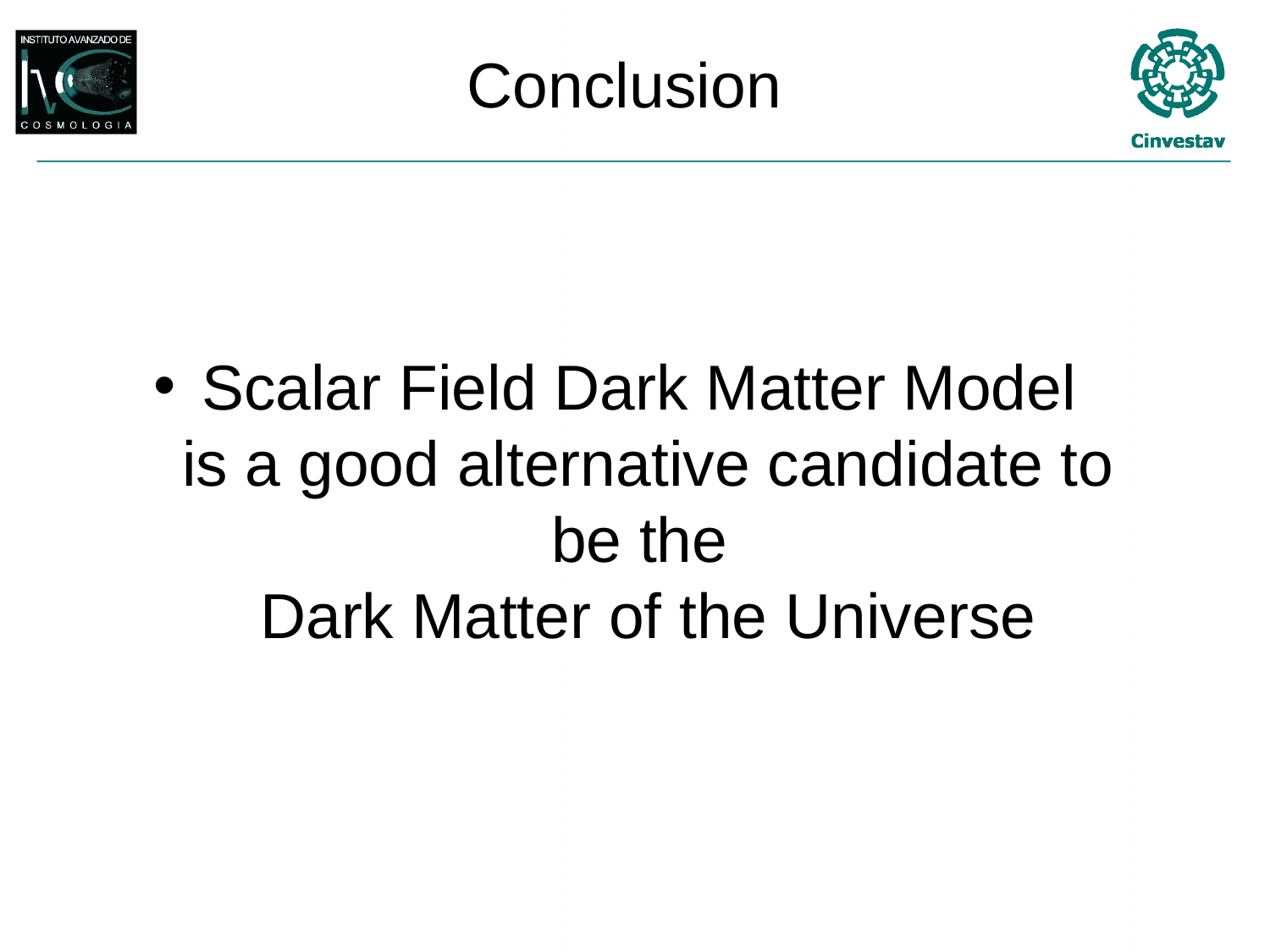

# Conclusion
Scalar Field Dark Matter Model
is a good alternative candidate to be the
Dark Matter of the Universe